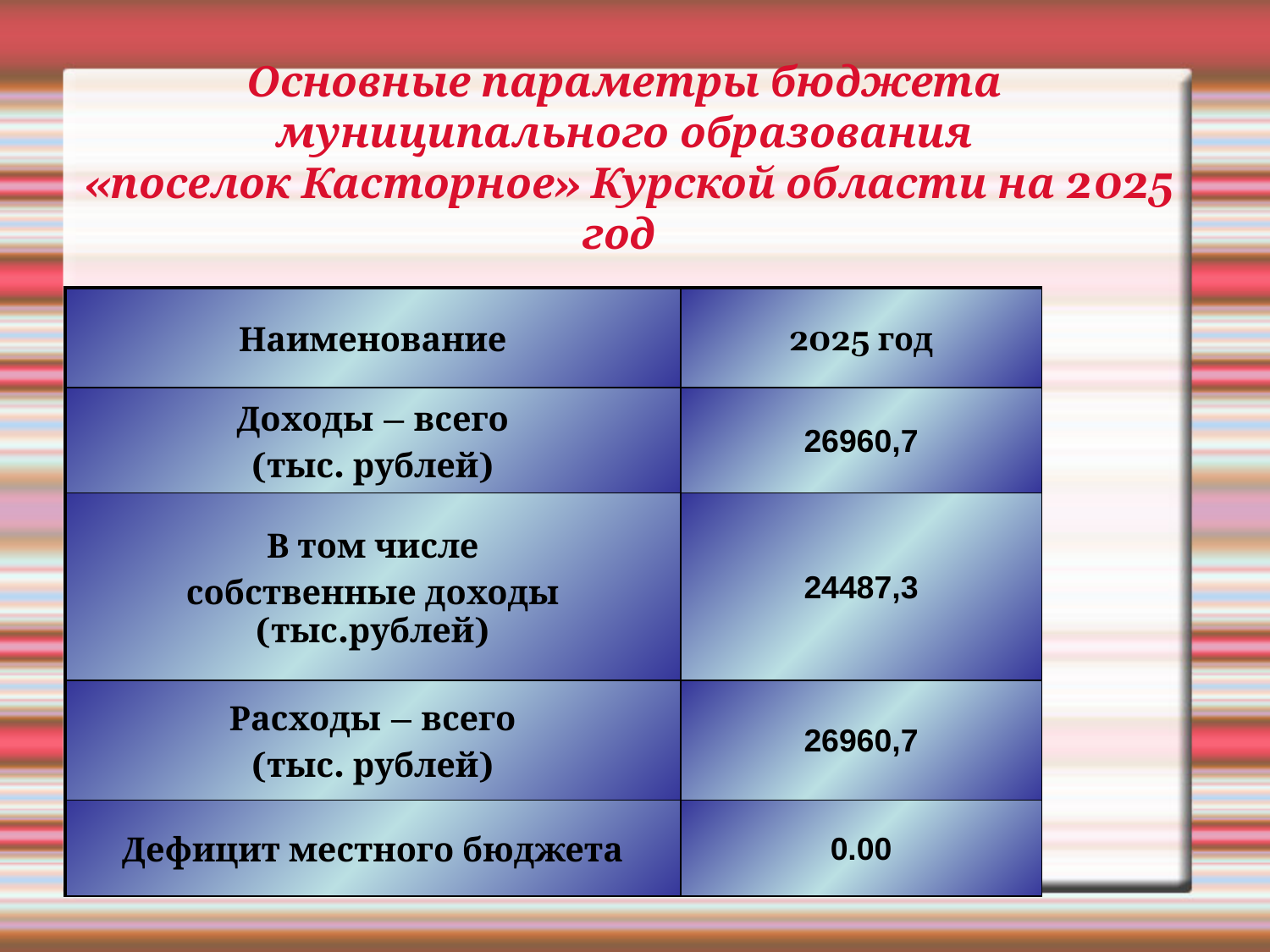

# Основные параметры бюджета муниципального образования «поселок Касторное» Курской области на 2025 год
| Наименование | 2025 год |
| --- | --- |
| Доходы – всего (тыс. рублей) | 26960,7 |
| В том числе собственные доходы (тыс.рублей) | 24487,3 |
| Расходы – всего (тыс. рублей) | 26960,7 |
| Дефицит местного бюджета | 0.00 |